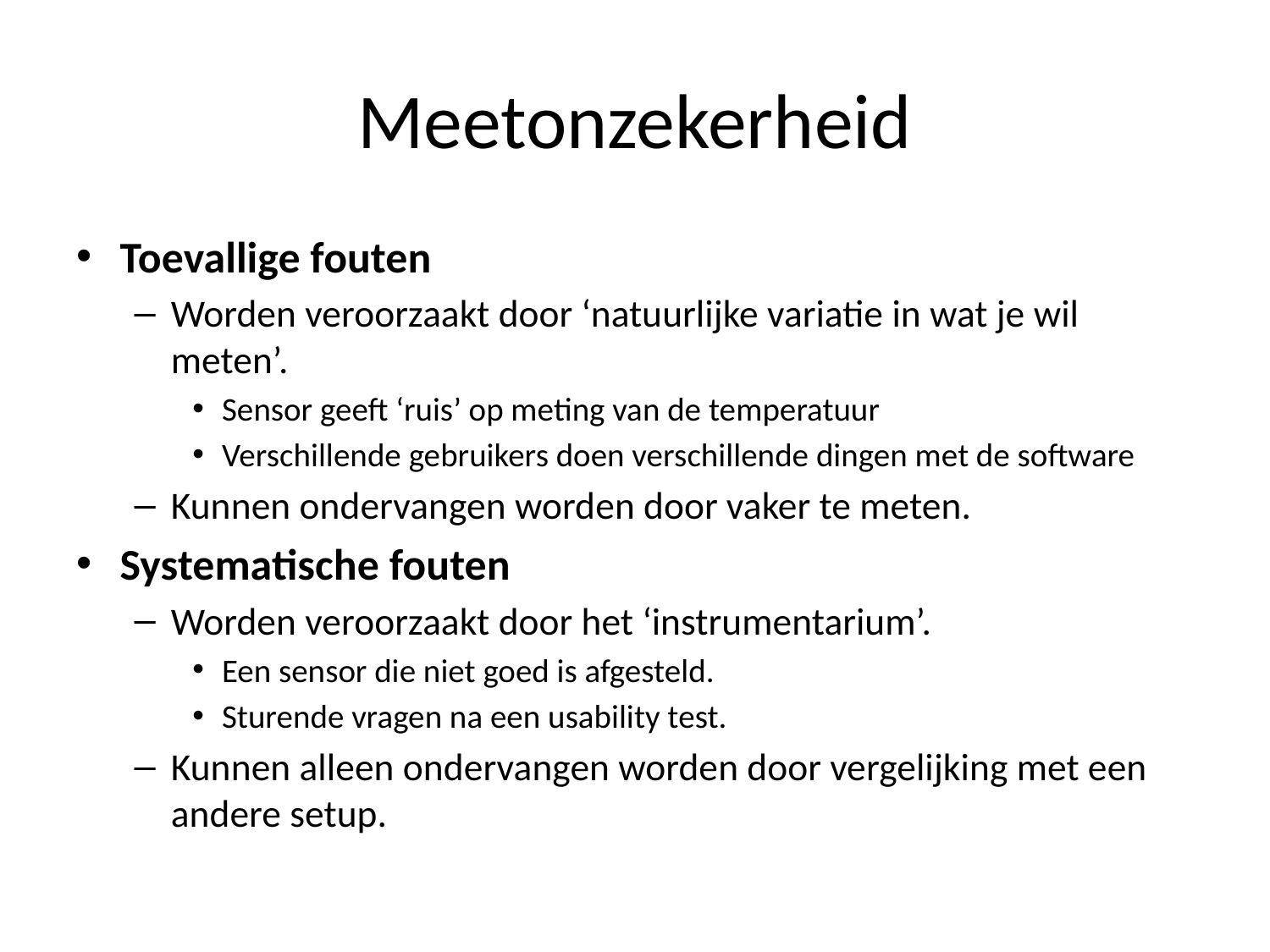

# Meetonzekerheid
Toevallige fouten
Worden veroorzaakt door ‘natuurlijke variatie in wat je wil meten’.
Sensor geeft ‘ruis’ op meting van de temperatuur
Verschillende gebruikers doen verschillende dingen met de software
Kunnen ondervangen worden door vaker te meten.
Systematische fouten
Worden veroorzaakt door het ‘instrumentarium’.
Een sensor die niet goed is afgesteld.
Sturende vragen na een usability test.
Kunnen alleen ondervangen worden door vergelijking met een andere setup.